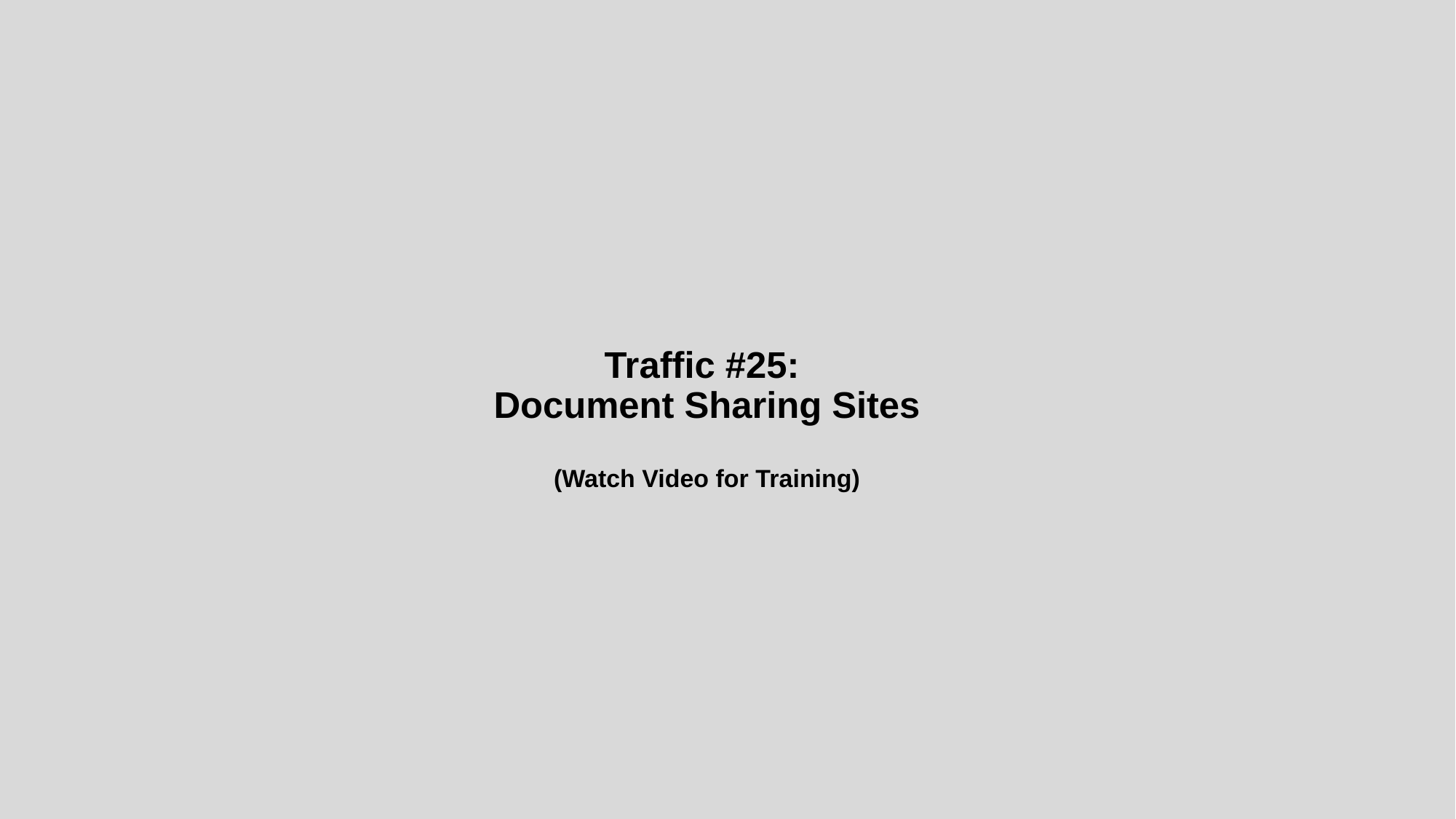

# Traffic #25: Document Sharing Sites (Watch Video for Training)